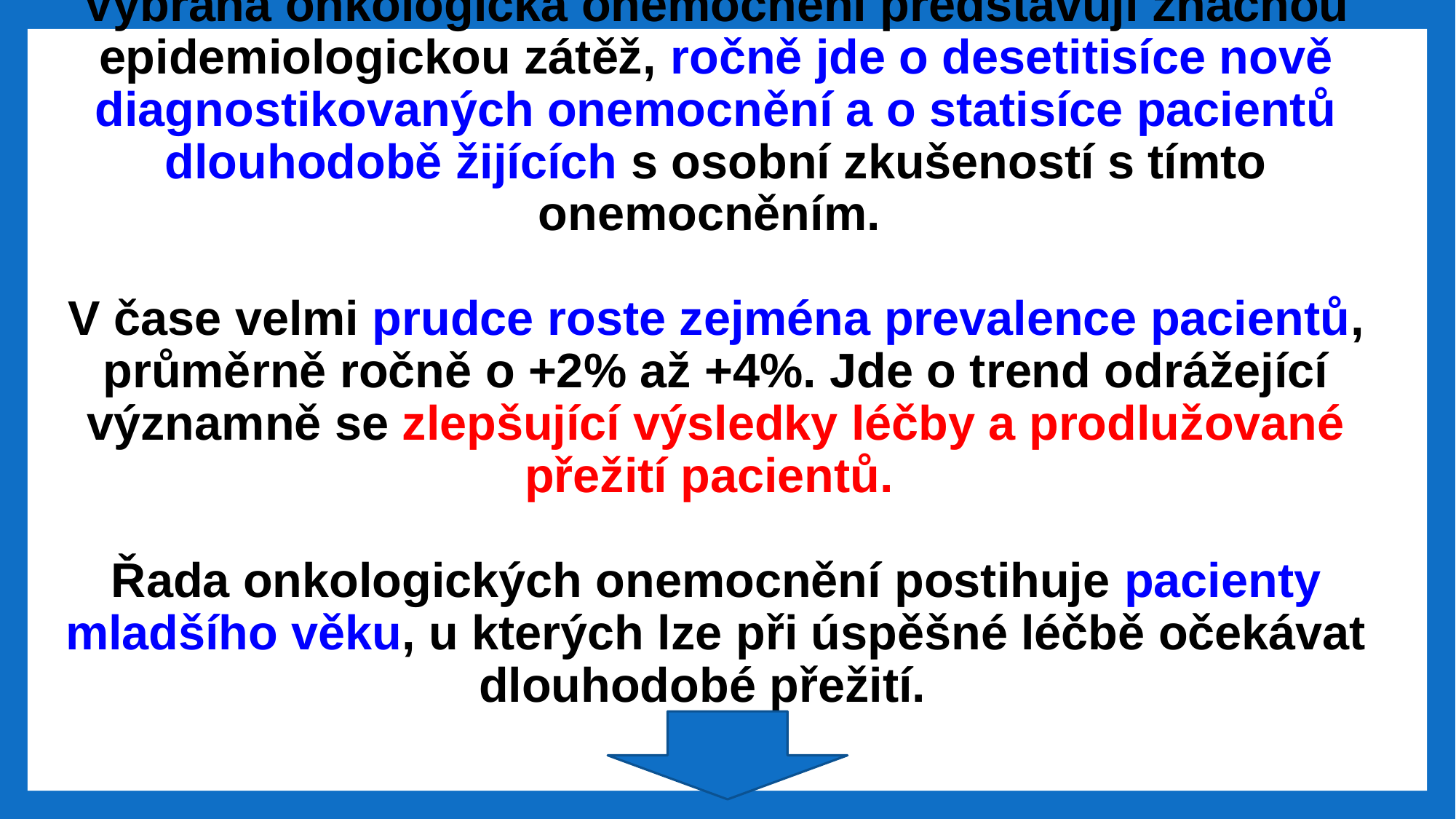

# Vybraná onkologická onemocnění představují značnou epidemiologickou zátěž, ročně jde o desetitisíce nově diagnostikovaných onemocnění a o statisíce pacientů dlouhodobě žijících s osobní zkušeností s tímto onemocněním. V čase velmi prudce roste zejména prevalence pacientů, průměrně ročně o +2% až +4%. Jde o trend odrážející významně se zlepšující výsledky léčby a prodlužované přežití pacientů. Řada onkologických onemocnění postihuje pacienty mladšího věku, u kterých lze při úspěšné léčbě očekávat dlouhodobé přežití.